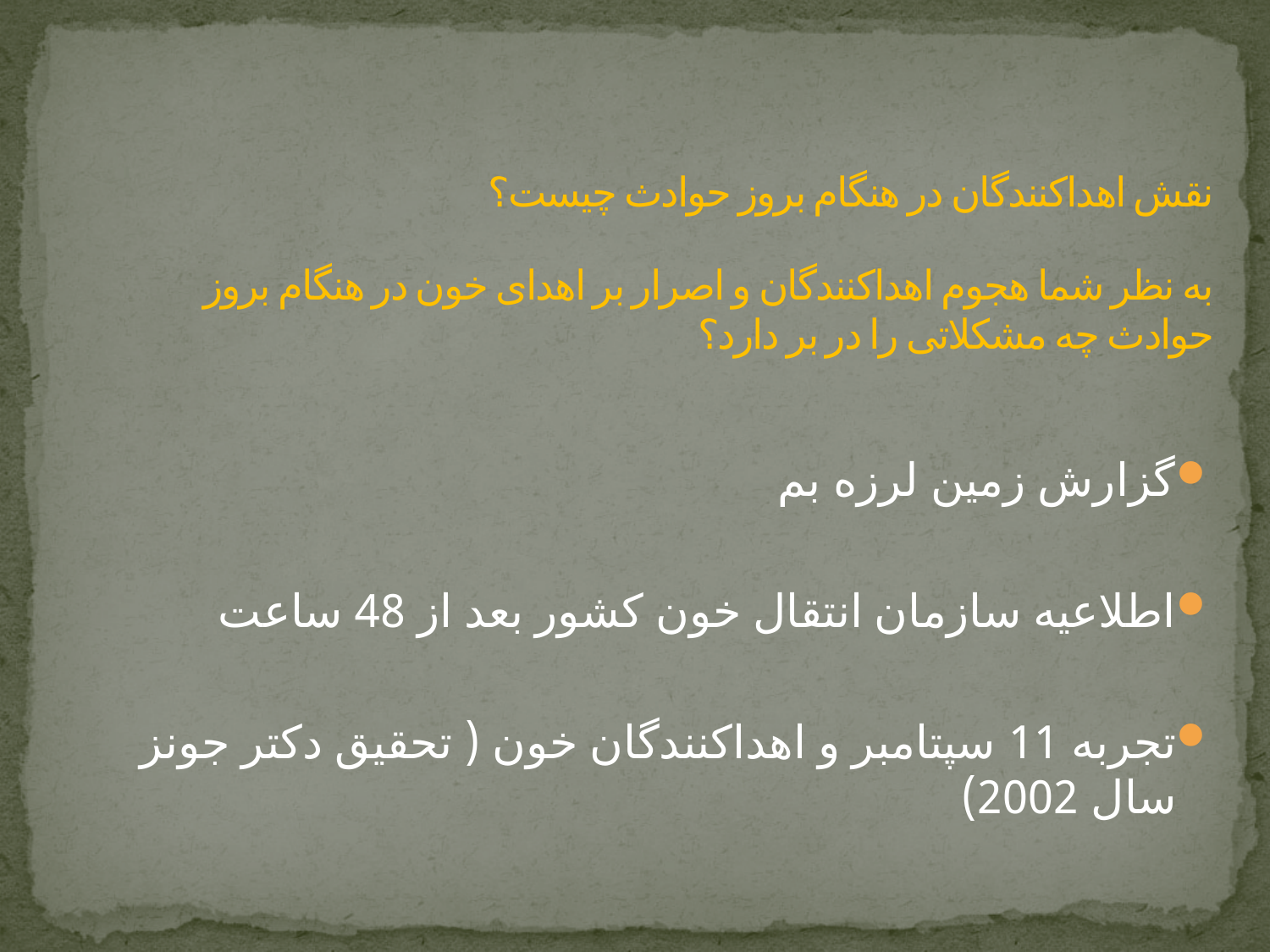

# نقش اهداکنندگان در هنگام بروز حوادث چیست؟ به نظر شما هجوم اهداکنندگان و اصرار بر اهدای خون در هنگام بروز حوادث چه مشکلاتی را در بر دارد؟
گزارش زمین لرزه بم

اطلاعیه سازمان انتقال خون کشور بعد از 48 ساعت

تجربه 11 سپتامبر و اهداکنندگان خون ( تحقیق دکتر جونز سال 2002)